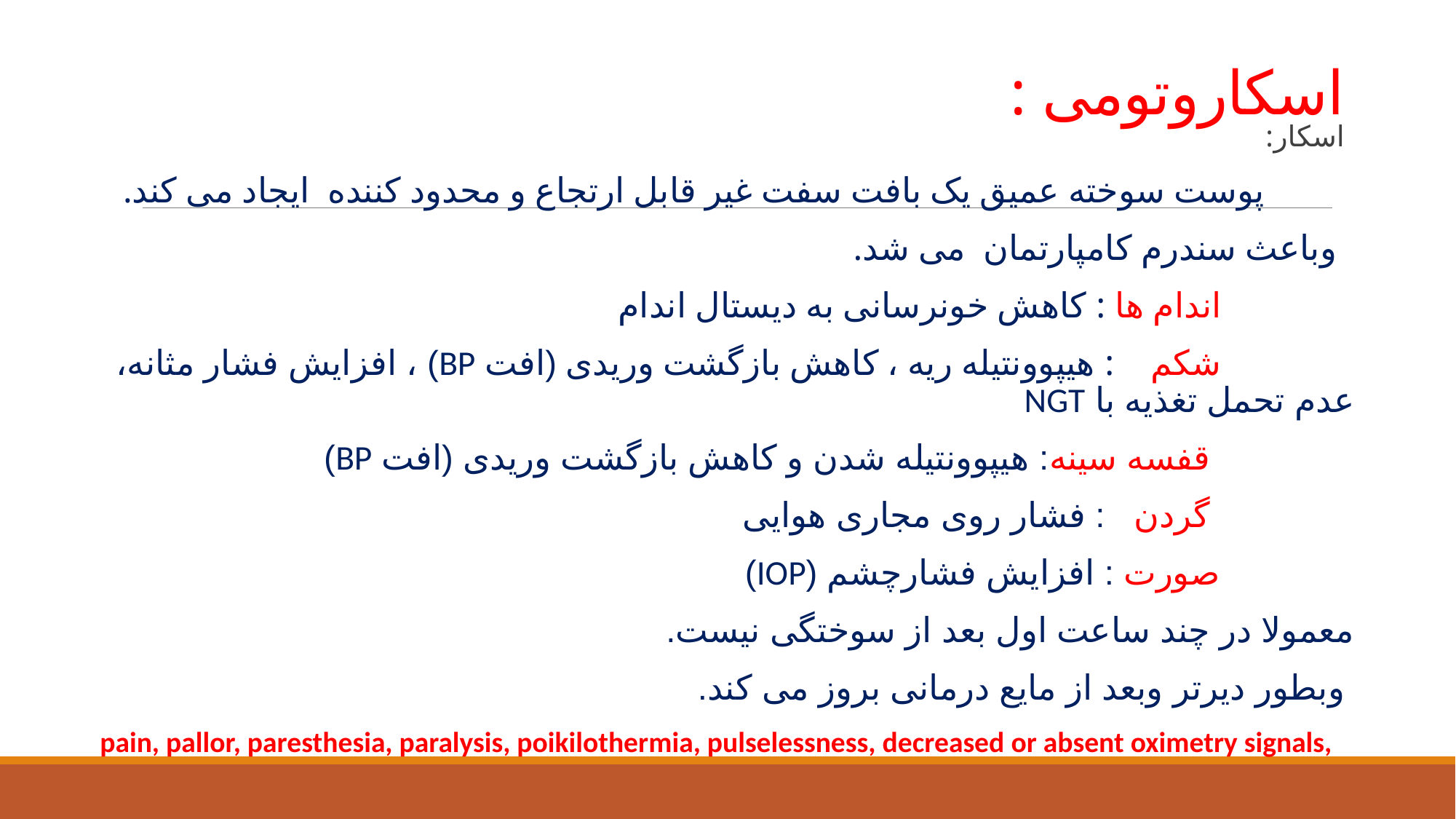

# اسکاروتومی :
اسکار:
          پوست سوخته عمیق یک بافت سفت غیر قابل ارتجاع و محدود کننده  ایجاد می کند.
  وباعث سندرم کامپارتمان  می شد.
               اندام ها : کاهش خونرسانی به دیستال اندام
               شکم    : هیپوونتیله ریه ، کاهش بازگشت وریدی (افت BP) ، افزایش فشار مثانه، عدم تحمل تغذیه با NGT
               قفسه سینه: هیپوونتیله شدن و کاهش بازگشت وریدی (افت BP)
               گردن   : فشار روی مجاری هوایی
              صورت : افزایش فشارچشم (IOP)
معمولا در چند ساعت اول بعد از سوختگی نیست.
 وبطور دیرتر وبعد از مایع درمانی بروز می کند.
pain, pallor, paresthesia, paralysis, poikilothermia, pulselessness, decreased or absent oximetry signals,